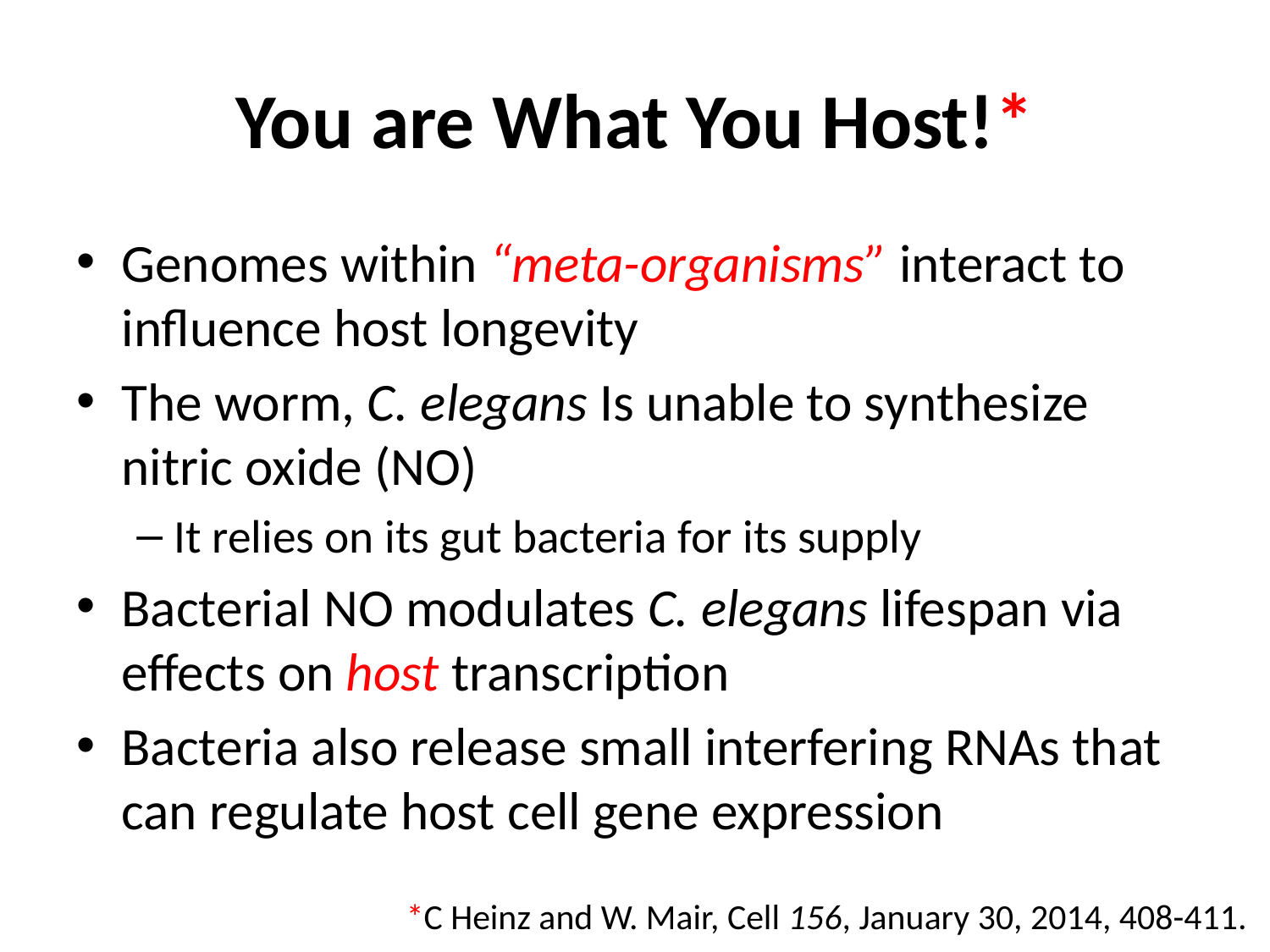

# You are What You Host!*
Genomes within “meta-organisms” interact to influence host longevity
The worm, C. elegans Is unable to synthesize nitric oxide (NO)
It relies on its gut bacteria for its supply
Bacterial NO modulates C. elegans lifespan via effects on host transcription
Bacteria also release small interfering RNAs that can regulate host cell gene expression

*C Heinz and W. Mair, Cell 156, January 30, 2014, 408-411.